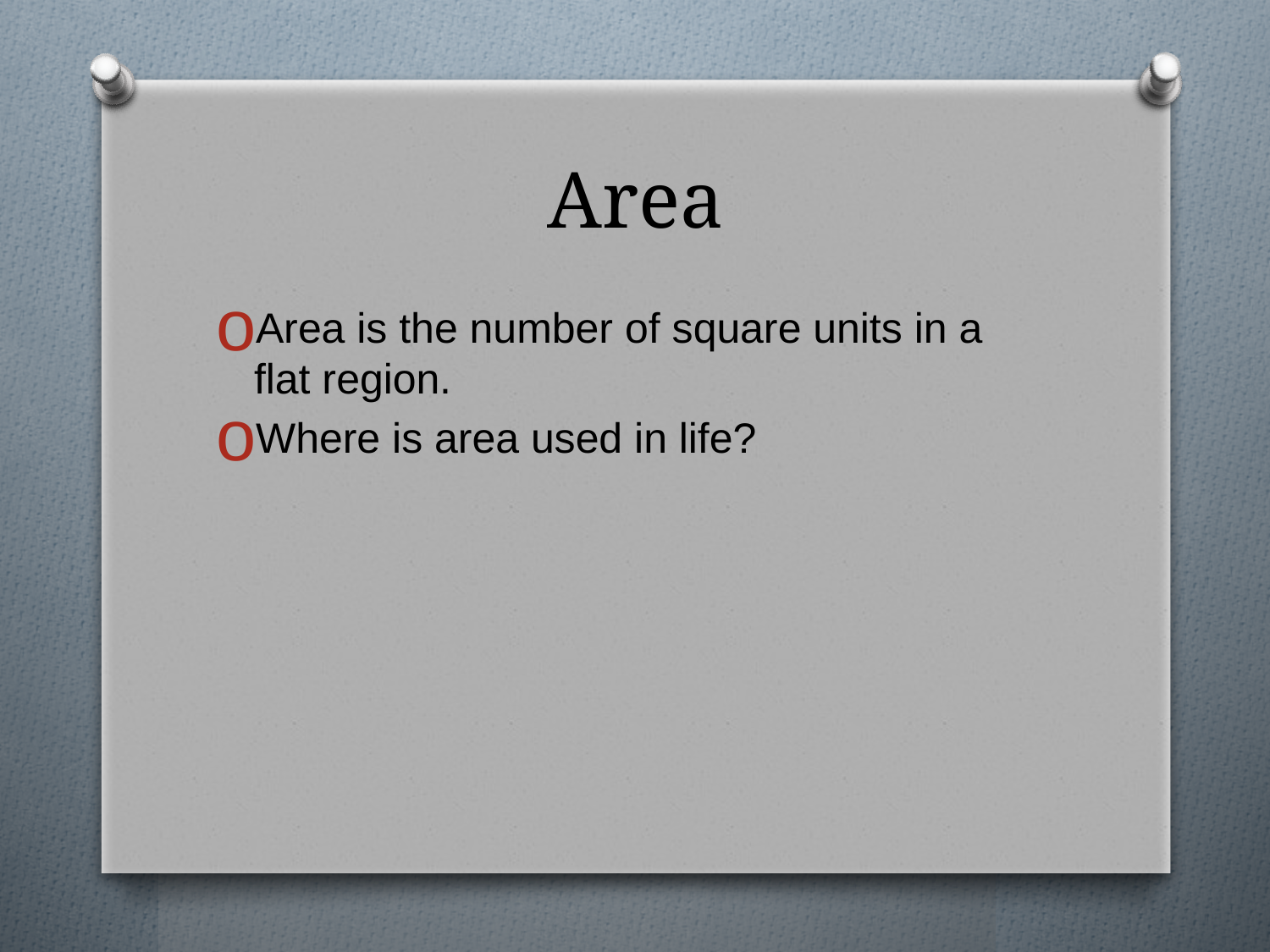

# Area
Area is the number of square units in a flat region.
Where is area used in life?